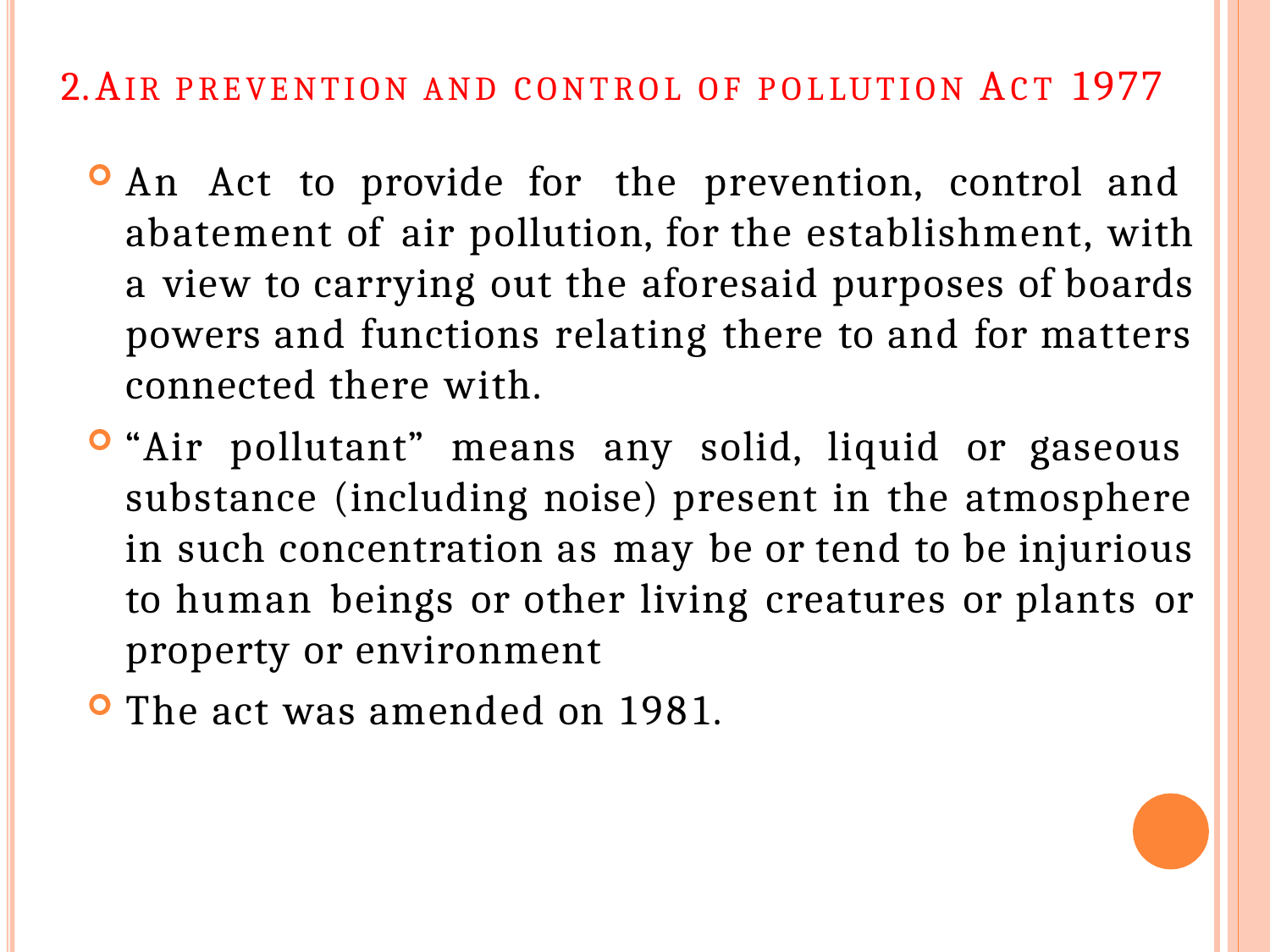

AIR PREVENTION AND CONTROL OF POLLUTION ACT 1977
An Act to provide for the prevention, control and  abatement of air pollution, for the establishment, with  a view to carrying out the aforesaid purposes of boards  powers and functions relating there to and for matters  connected there with.
“Air pollutant” means any solid, liquid or gaseous  substance (including noise) present in the atmosphere  in such concentration as may be or tend to be injurious  to human beings or other living creatures or plants or  property or environment
The act was amended on 1981.